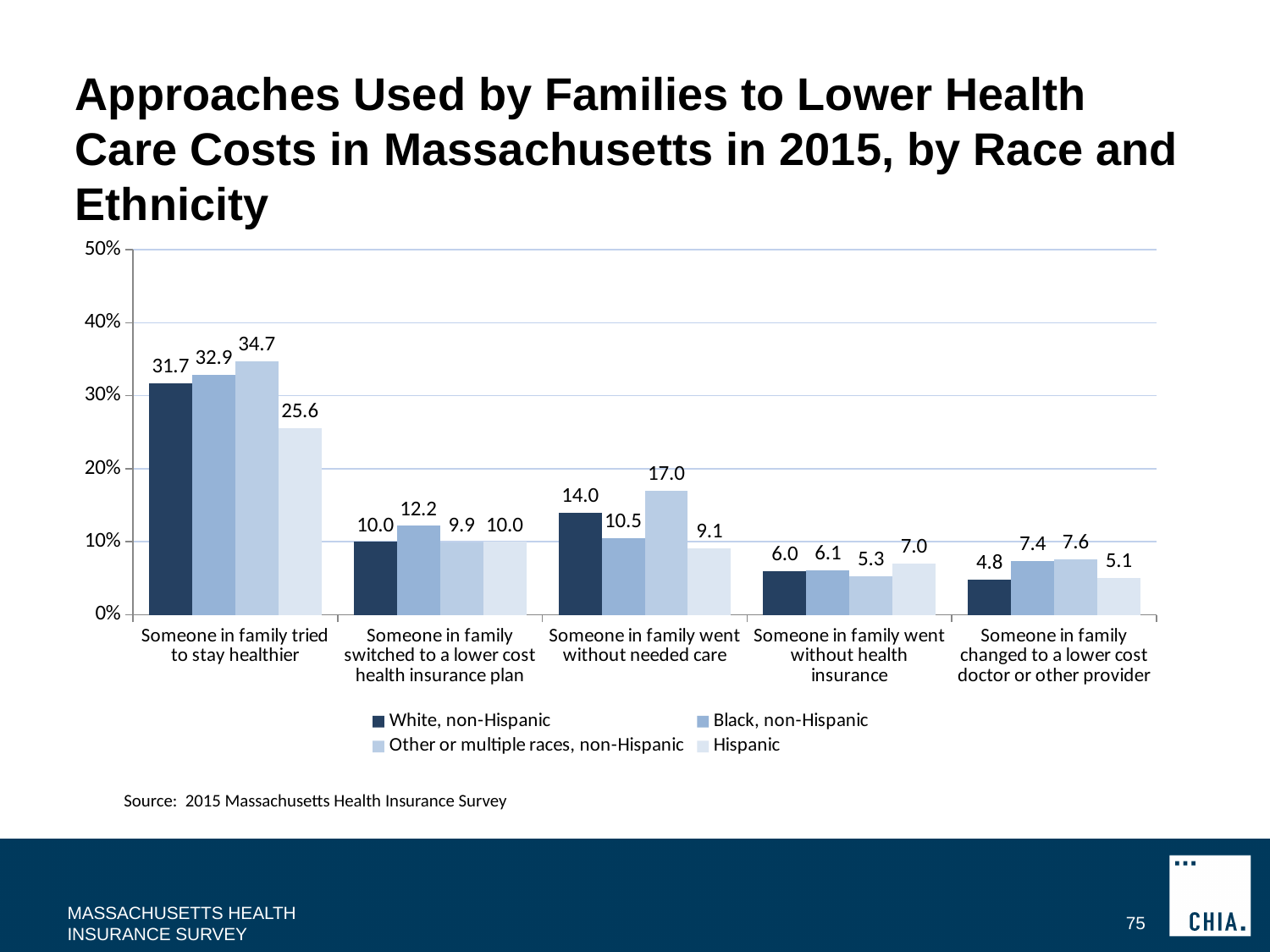

# Approaches Used by Families to Lower Health Care Costs in Massachusetts in 2015, by Race and Ethnicity

### Chart

| Category | White, non-Hispanic | Black, non-Hispanic | Other or multiple races, non-Hispanic | Hispanic |
|---|---|---|---|---|
| Someone in family tried to stay healthier | 31.7 | 32.9 | 34.7 | 25.6 |
| Someone in family switched to a lower cost health insurance plan | 10.0 | 12.2 | 9.9 | 10.0 |
| Someone in family went without needed care | 14.0 | 10.5 | 17.0 | 9.1 |
| Someone in family went without health insurance | 6.0 | 6.1 | 5.3 | 7.0 |
| Someone in family changed to a lower cost doctor or other provider | 4.8 | 7.4 | 7.6 | 5.1 |
Source:  2015 Massachusetts Health Insurance Survey
MASSACHUSETTS HEALTH INSURANCE SURVEY
75